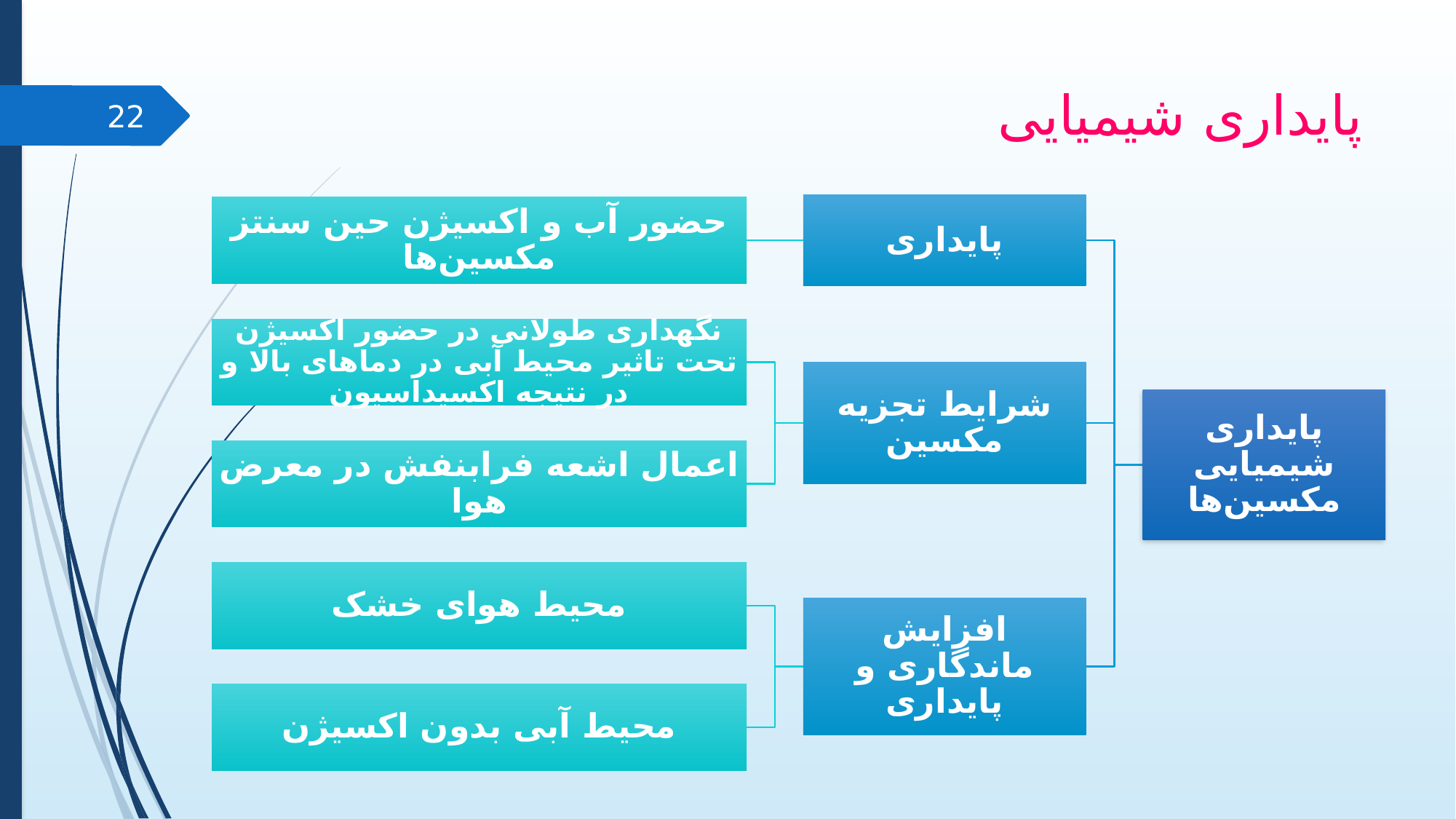

# پایداری شیمیایی
22
پایداری شیمیایی مکسین‌ها
پایداری
حضور آب و اکسیژن حین سنتز مکسین‌ها
شرایط تجزیه مکسین
نگهداری طولانی در حضور اکسیژن تحت تاثیر محیط آبی در دماهای بالا و در نتیجه اکسیداسیون
اعمال اشعه فرابنفش در معرض هوا
افزایش ماندگاری و پایداری
محیط هوای خشک
محیط آبی بدون اکسیژن